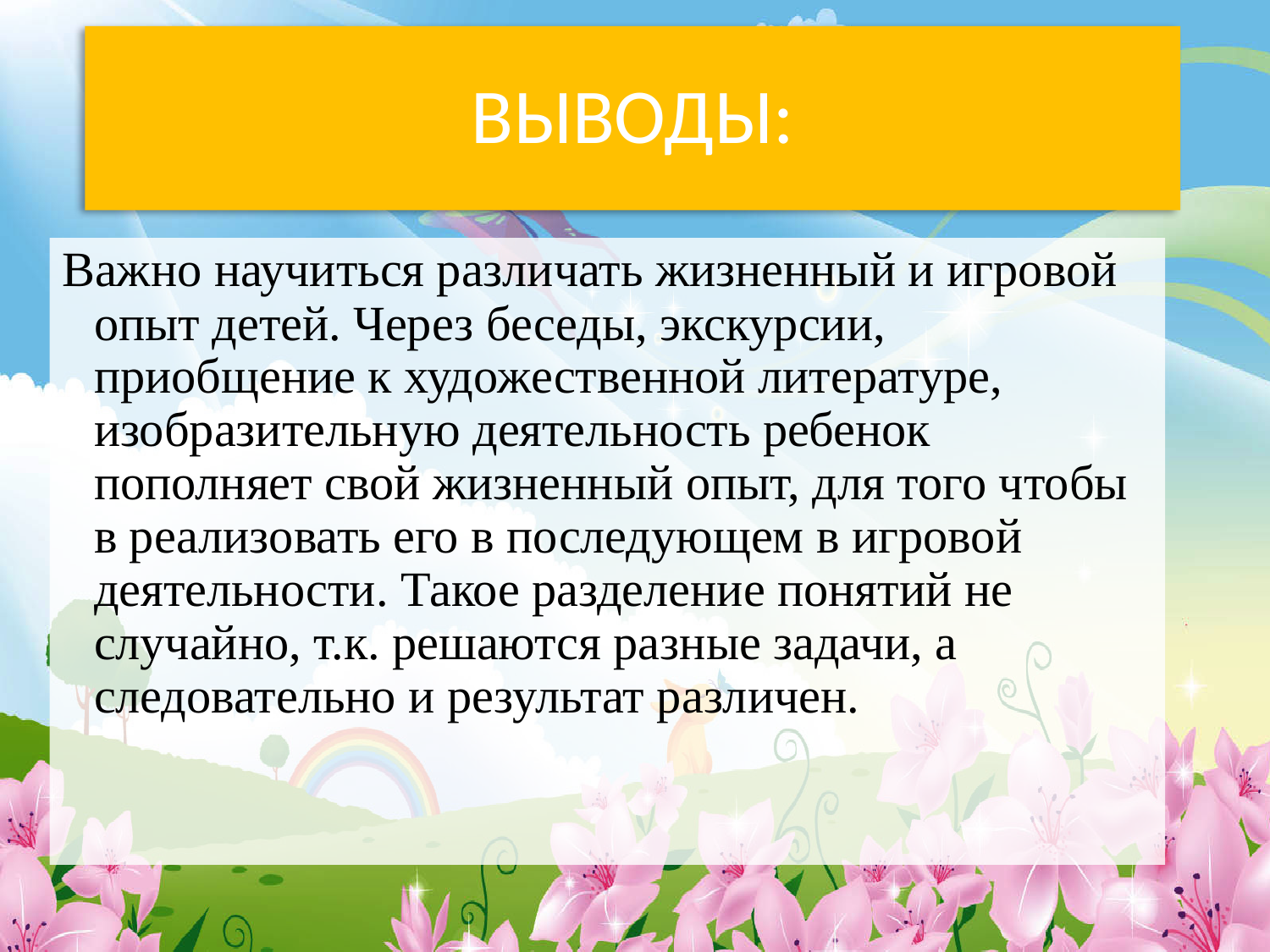

# ВЫВОДЫ:
Важно научиться различать жизненный и игровой опыт детей. Через беседы, экскурсии, приобщение к художественной литературе, изобразительную деятельность ребенок пополняет свой жизненный опыт, для того чтобы в реализовать его в последующем в игровой деятельности. Такое разделение понятий не случайно, т.к. решаются разные задачи, а следовательно и результат различен.